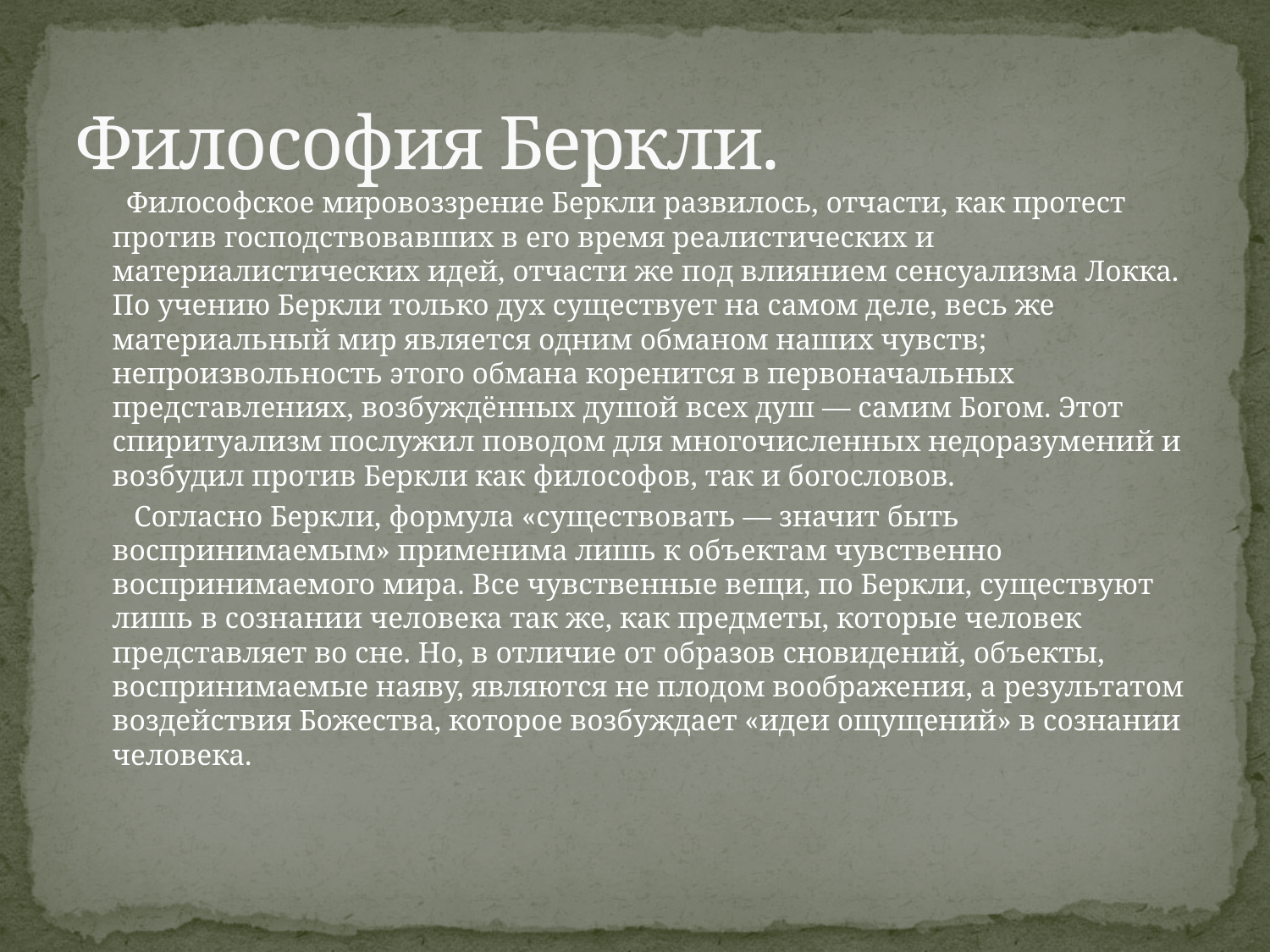

# Философия Беркли.
      Философское мировоззрение Беркли развилось, отчасти, как протест против господствовавших в его время реалистических и материалистических идей, отчасти же под влиянием сенсуализма Локка. По учению Беркли только дух существует на самом деле, весь же материальный мир является одним обманом наших чувств; непроизвольность этого обмана коренится в первоначальных представлениях, возбуждённых душой всех душ — самим Богом. Этот спиритуализм послужил поводом для многочисленных недоразумений и возбудил против Беркли как философов, так и богословов.
       Согласно Беркли, формула «существовать — значит быть воспринимаемым» применима лишь к объектам чувственно воспринимаемого мира. Все чувственные вещи, по Беркли, существуют лишь в сознании человека так же, как предметы, которые человек представляет во сне. Но, в отличие от образов сновидений, объекты, воспринимаемые наяву, являются не плодом воображения, а результатом воздействия Божества, которое возбуждает «идеи ощущений» в сознании человека.